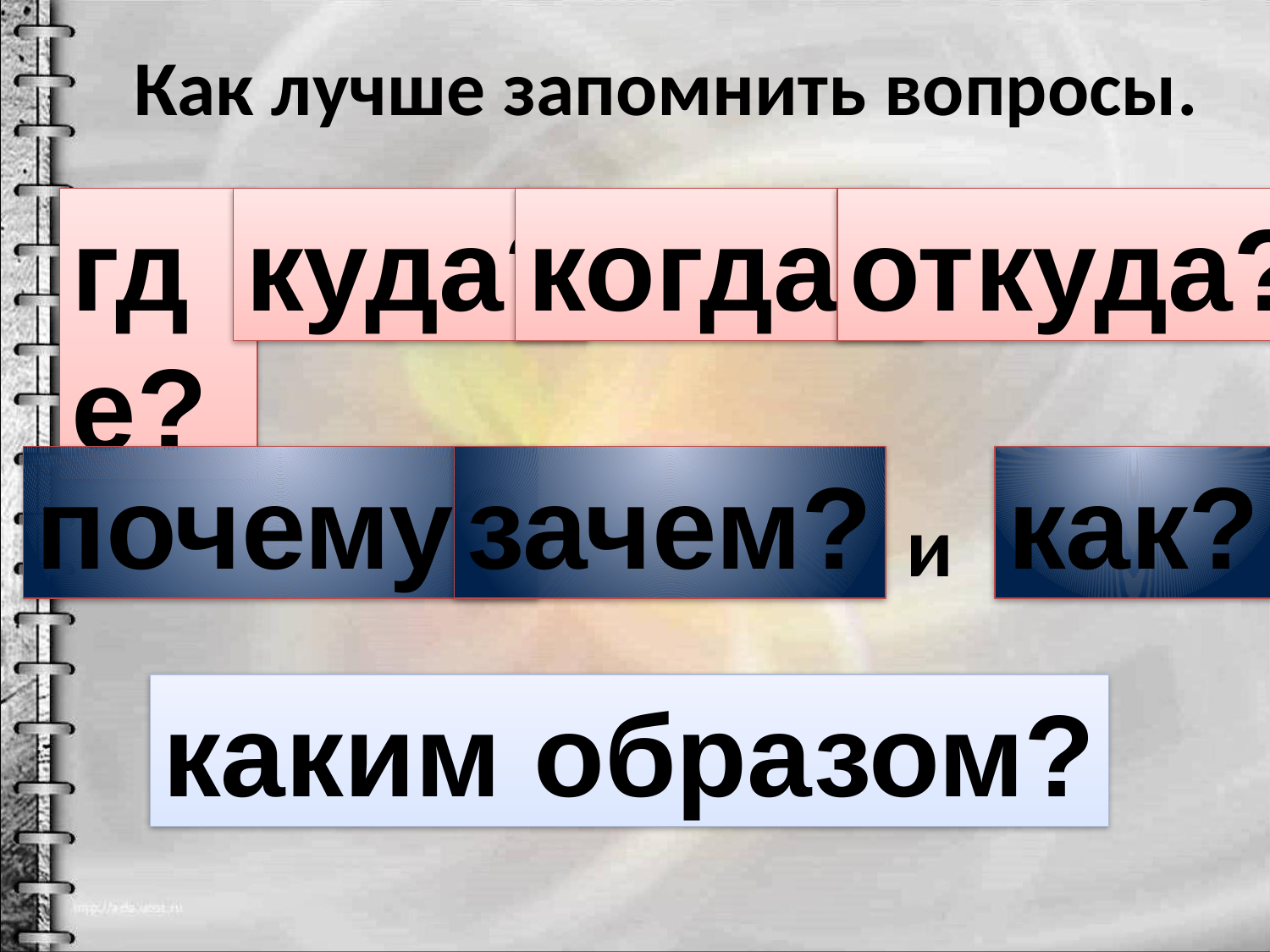

# Как лучше запомнить вопросы.
где?
куда?
когда?
откуда?
почему?
зачем?
как?
и
каким образом?